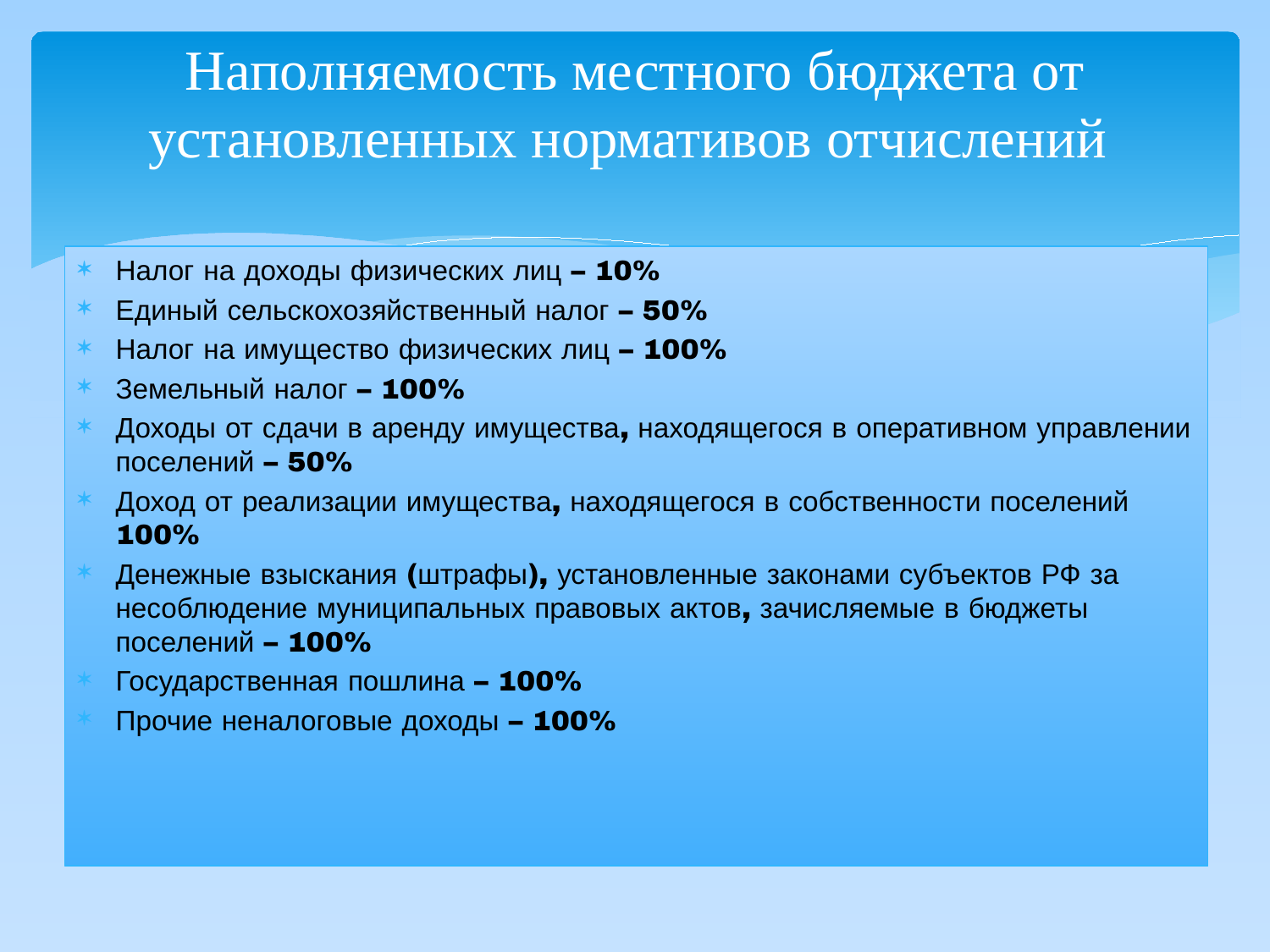

# Наполняемость местного бюджета от установленных нормативов отчислений
Налог на доходы физических лиц – 10%
Единый сельскохозяйственный налог – 50%
Налог на имущество физических лиц – 100%
Земельный налог – 100%
Доходы от сдачи в аренду имущества, находящегося в оперативном управлении поселений – 50%
Доход от реализации имущества, находящегося в собственности поселений 100%
Денежные взыскания (штрафы), установленные законами субъектов РФ за несоблюдение муниципальных правовых актов, зачисляемые в бюджеты поселений – 100%
Государственная пошлина – 100%
Прочие неналоговые доходы – 100%